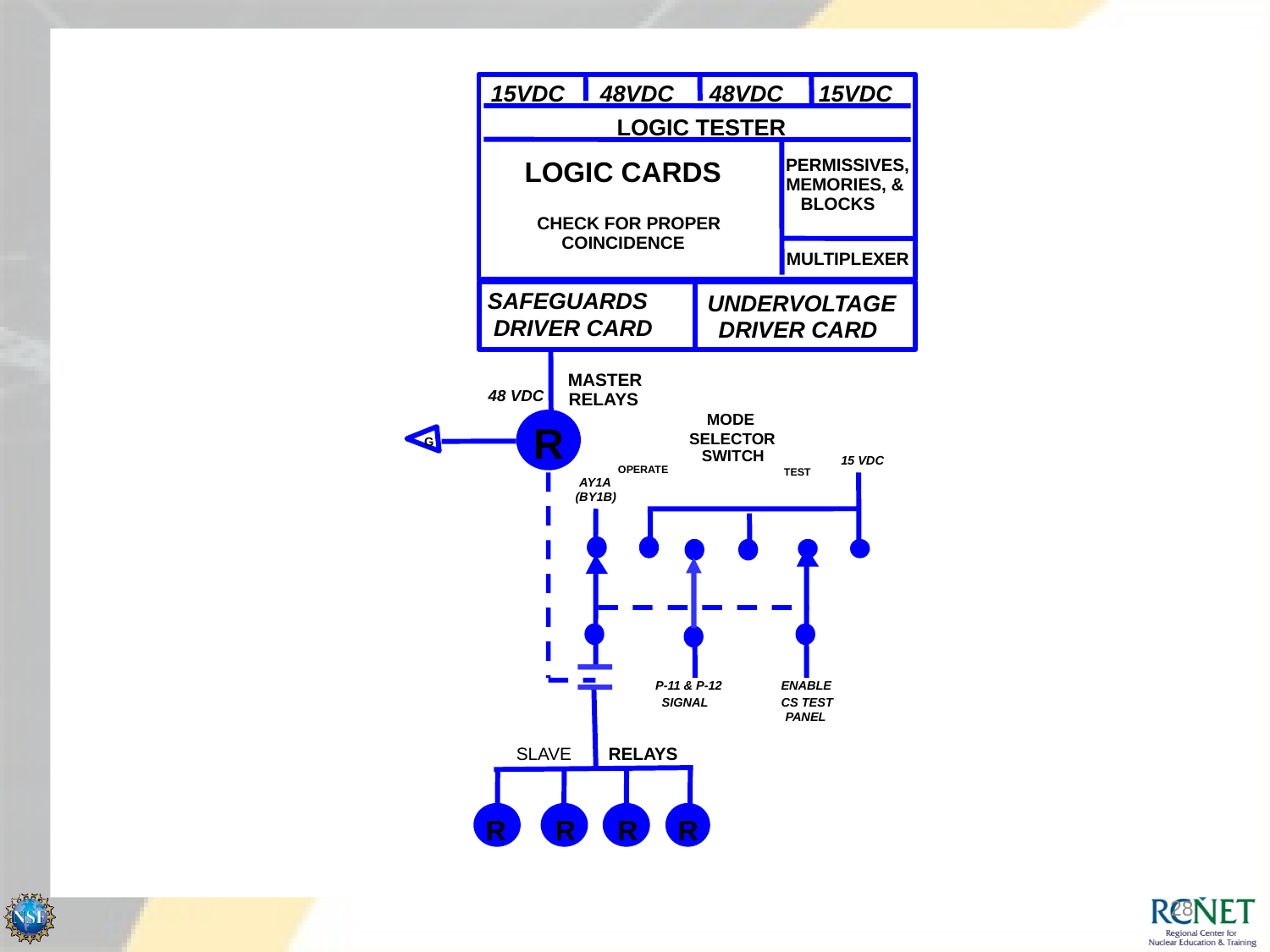

15VDC
48VDC
48VDC
15VDC

LOGIC TESTER

LOGIC CARDS
PERMISSIVES,

MEMORIES, &
   BLOCKS

CHECK FOR PROPER
     COINCIDENCE

MULTIPLEXER

SAFEGUARDS

UNDERVOLTAGE
 DRIVER CARD
  DRIVER CARD

MASTER

48 VDC
RELAYS
MODE

SELECTOR
SWITCH

R

G

15 VDC

OPERATE

TEST

 AY1A
(BY1B)

P-11 & P-12

ENABLE

  SIGNAL
CS TEST
 PANEL

SLAVE
RELAYS

R

R

R

R
28